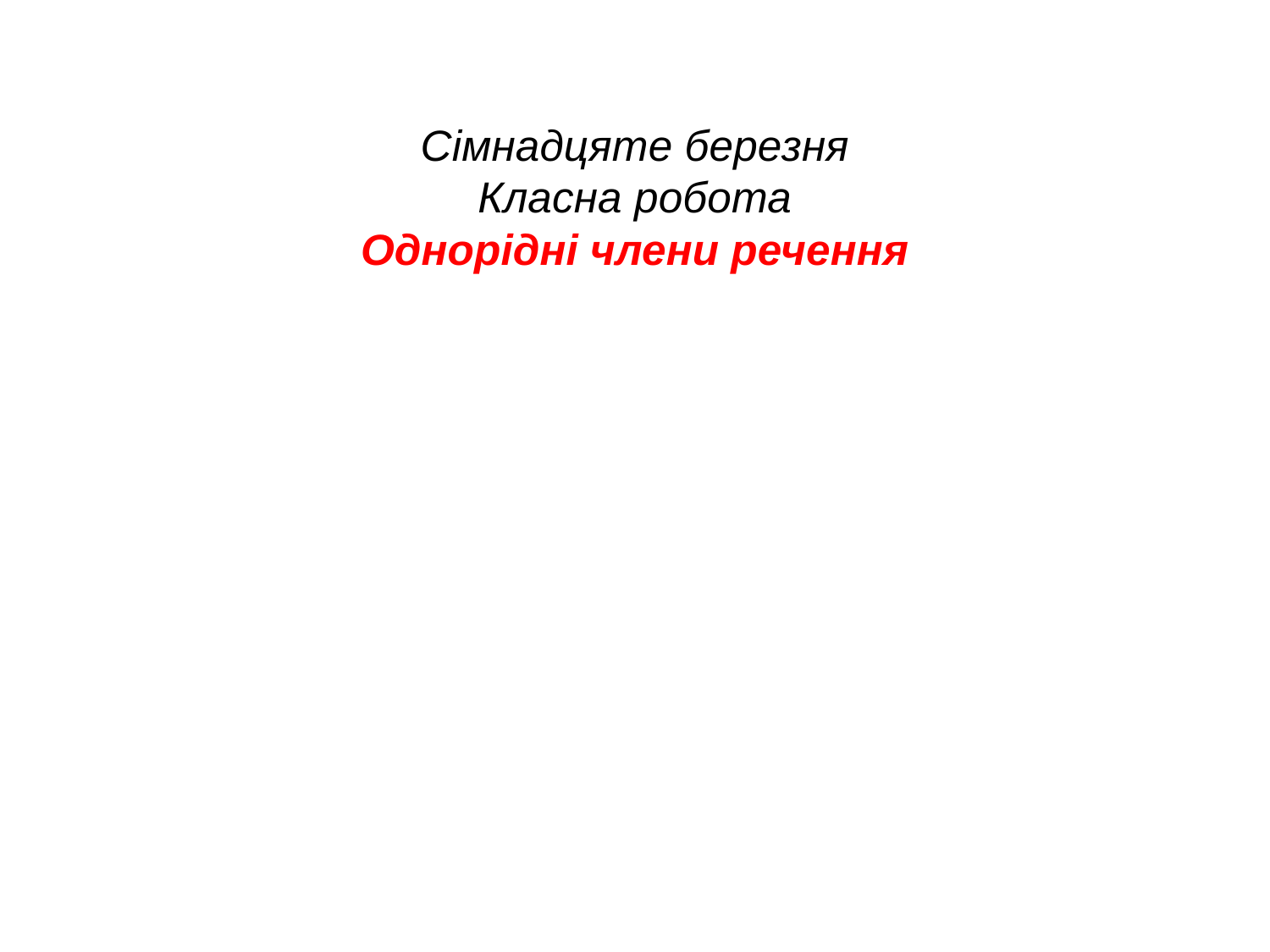

# Сімнадцяте березня Класна робота Однорідні члени речення